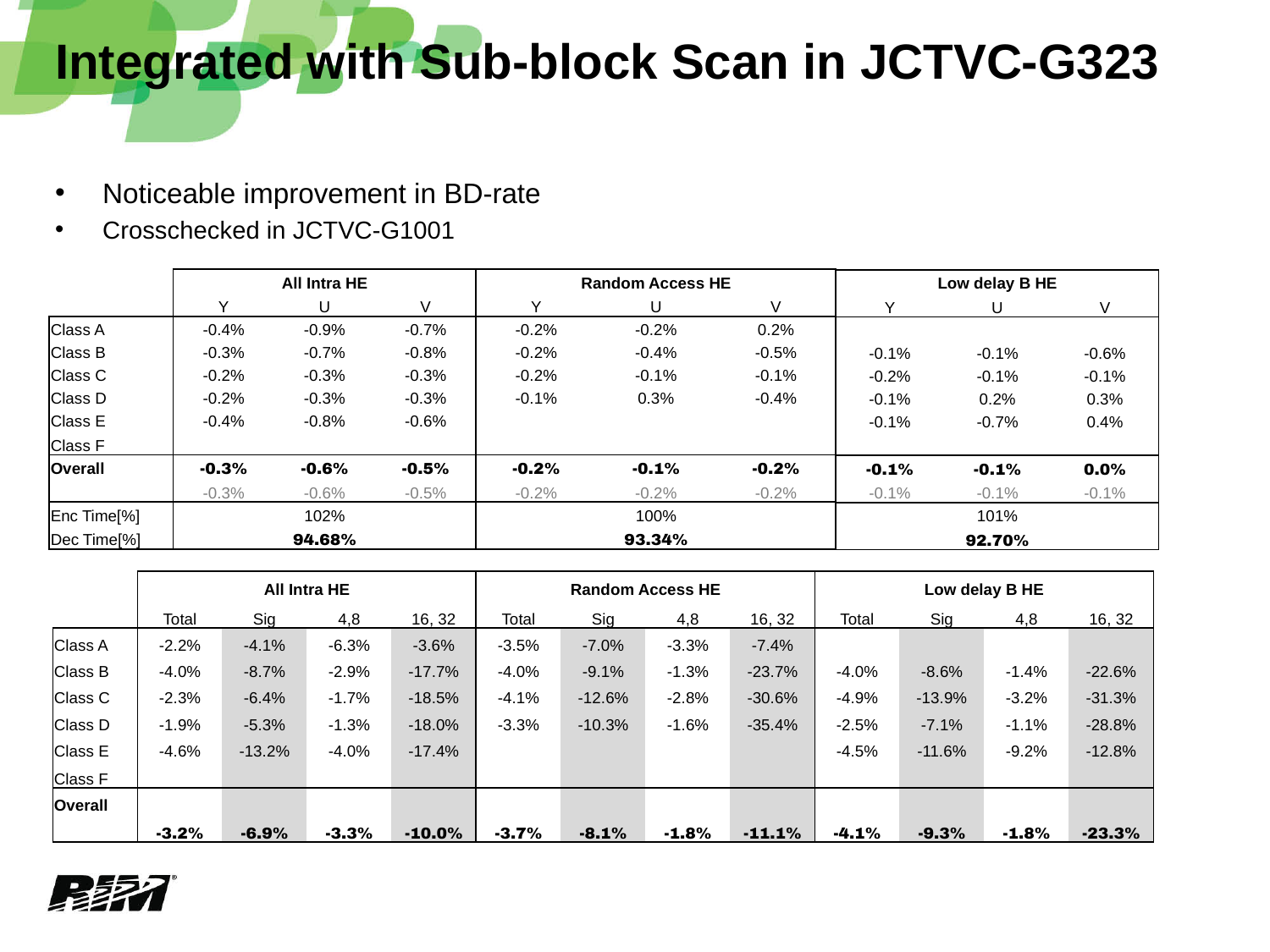

# Integrated with Sub-block Scan in JCTVC-G323
Noticeable improvement in BD-rate
Crosschecked in JCTVC-G1001
|  | All Intra HE |  |  |
| --- | --- | --- | --- |
|  | Y | U | V |
| Class A | -0.4% | -0.9% | -0.7% |
| Class B | -0.3% | -0.7% | -0.8% |
| Class C | -0.2% | -0.3% | -0.3% |
| Class D | -0.2% | -0.3% | -0.3% |
| Class E | -0.4% | -0.8% | -0.6% |
| Class F |  |  |  |
| Overall | -0.3% | -0.6% | -0.5% |
|  | -0.3% | -0.6% | -0.5% |
| Enc Time[%] | 102% |  |  |
| Dec Time[%] | 94.68% |  |  |
| Random Access HE |  |  |
| --- | --- | --- |
| Y | U | V |
| -0.2% | -0.2% | 0.2% |
| -0.2% | -0.4% | -0.5% |
| -0.2% | -0.1% | -0.1% |
| -0.1% | 0.3% | -0.4% |
|  |  |  |
|  |  |  |
| -0.2% | -0.1% | -0.2% |
| -0.2% | -0.2% | -0.2% |
| 100% |  |  |
| 93.34% |  |  |
| Low delay B HE |  |  |
| --- | --- | --- |
| Y | U | V |
|  |  |  |
| -0.1% | -0.1% | -0.6% |
| -0.2% | -0.1% | -0.1% |
| -0.1% | 0.2% | 0.3% |
| -0.1% | -0.7% | 0.4% |
|  |  |  |
| -0.1% | -0.1% | 0.0% |
| -0.1% | -0.1% | -0.1% |
| 101% |  |  |
| 92.70% |  |  |
|  | All Intra HE |  |  |  |
| --- | --- | --- | --- | --- |
|  | Total | Sig | 4,8 | 16, 32 |
| Class A | -2.2% | -4.1% | -6.3% | -3.6% |
| Class B | -4.0% | -8.7% | -2.9% | -17.7% |
| Class C | -2.3% | -6.4% | -1.7% | -18.5% |
| Class D | -1.9% | -5.3% | -1.3% | -18.0% |
| Class E | -4.6% | -13.2% | -4.0% | -17.4% |
| Class F |  |  |  |  |
| Overall |  |  |  |  |
|  | -3.2% | -6.9% | -3.3% | -10.0% |
| Random Access HE |  |  |  |
| --- | --- | --- | --- |
| Total | Sig | 4,8 | 16, 32 |
| -3.5% | -7.0% | -3.3% | -7.4% |
| -4.0% | -9.1% | -1.3% | -23.7% |
| -4.1% | -12.6% | -2.8% | -30.6% |
| -3.3% | -10.3% | -1.6% | -35.4% |
|  |  |  |  |
|  |  |  |  |
|  |  |  |  |
| -3.7% | -8.1% | -1.8% | -11.1% |
| Low delay B HE |  |  |  |
| --- | --- | --- | --- |
| Total | Sig | 4,8 | 16, 32 |
|  |  |  |  |
| -4.0% | -8.6% | -1.4% | -22.6% |
| -4.9% | -13.9% | -3.2% | -31.3% |
| -2.5% | -7.1% | -1.1% | -28.8% |
| -4.5% | -11.6% | -9.2% | -12.8% |
|  |  |  |  |
|  |  |  |  |
| -4.1% | -9.3% | -1.8% | -23.3% |